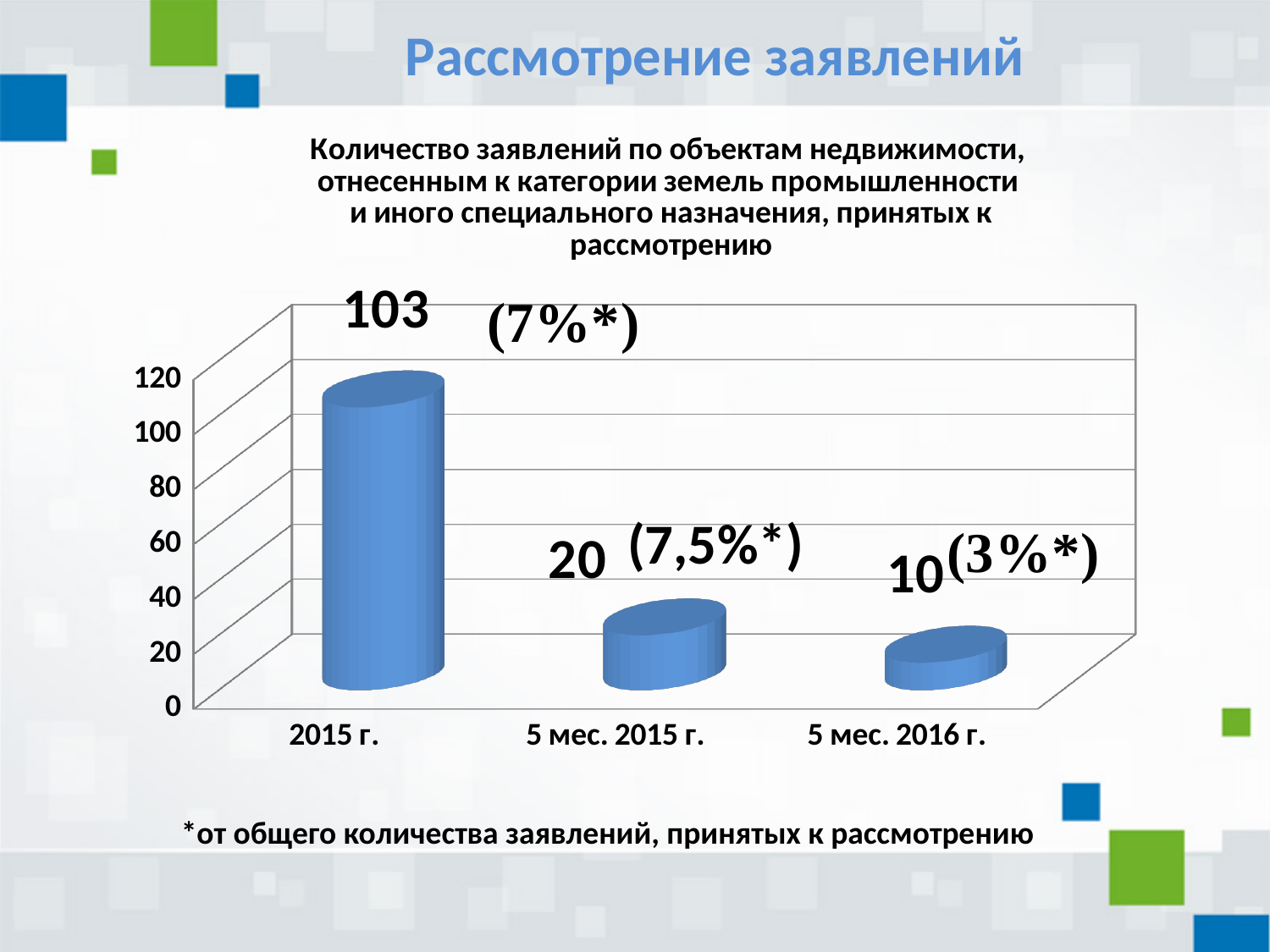

Рассмотрение заявлений

[unsupported chart]

*от общего количества заявлений, принятых к рассмотрению